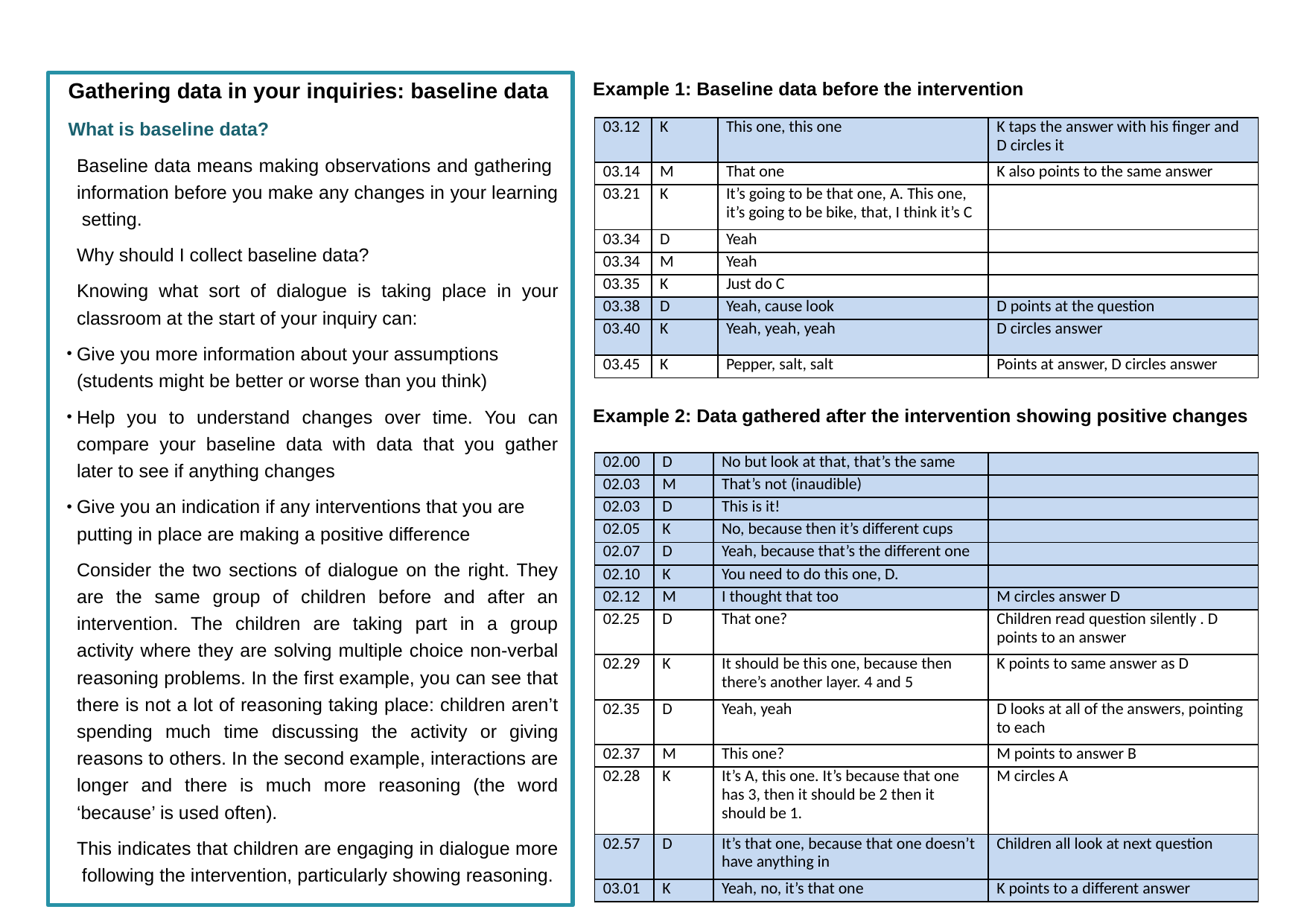

Gathering data in your inquiries: baseline data
What is baseline data?
Baseline data means making observations and gathering  information before you make any changes in your learning  setting.
Why should I collect baseline data?
Knowing what sort of dialogue is taking place in your classroom at the start of your inquiry can:
Give you more information about your assumptions (students might be better or worse than you think)
Help you to understand changes over time. You can compare your baseline data with data that you gather later to see if anything changes
Give you an indication if any interventions that you are  putting in place are making a positive difference
Consider the two sections of dialogue on the right. They are the same group of children before and after an intervention. The children are taking part in a group activity where they are solving multiple choice non-verbal reasoning problems. In the first example, you can see that there is not a lot of reasoning taking place: children aren’t spending much time discussing the activity or giving reasons to others. In the second example, interactions are longer and there is much more reasoning (the word ‘because’ is used often).
This indicates that children are engaging in dialogue more  following the intervention, particularly showing reasoning.
Example 1: Baseline data before the intervention
| 03.12 | K | This one, this one | K taps the answer with his finger and D circles it |
| --- | --- | --- | --- |
| 03.14 | M | That one | K also points to the same answer |
| 03.21 | K | It’s going to be that one, A. This one, it’s going to be bike, that, I think it’s C |  |
| 03.34 | D | Yeah |  |
| 03.34 | M | Yeah |  |
| 03.35 | K | Just do C |  |
| 03.38 | D | Yeah, cause look | D points at the question |
| 03.40 | K | Yeah, yeah, yeah | D circles answer |
| 03.45 | K | Pepper, salt, salt | Points at answer, D circles answer |
Example 2: Data gathered after the intervention showing positive changes
| 02.00 | D | No but look at that, that’s the same |  |
| --- | --- | --- | --- |
| 02.03 | M | That’s not (inaudible) |  |
| 02.03 | D | This is it! |  |
| 02.05 | K | No, because then it’s different cups |  |
| 02.07 | D | Yeah, because that’s the different one |  |
| 02.10 | K | You need to do this one, D. |  |
| 02.12 | M | I thought that too | M circles answer D |
| 02.25 | D | That one? | Children read question silently . D points to an answer |
| 02.29 | K | It should be this one, because then there’s another layer. 4 and 5 | K points to same answer as D |
| 02.35 | D | Yeah, yeah | D looks at all of the answers, pointing to each |
| 02.37 | M | This one? | M points to answer B |
| 02.28 | K | It’s A, this one. It’s because that one has 3, then it should be 2 then it should be 1. | M circles A |
| 02.57 | D | It’s that one, because that one doesn’t have anything in | Children all look at next question |
| 03.01 | K | Yeah, no, it’s that one | K points to a different answer |
29